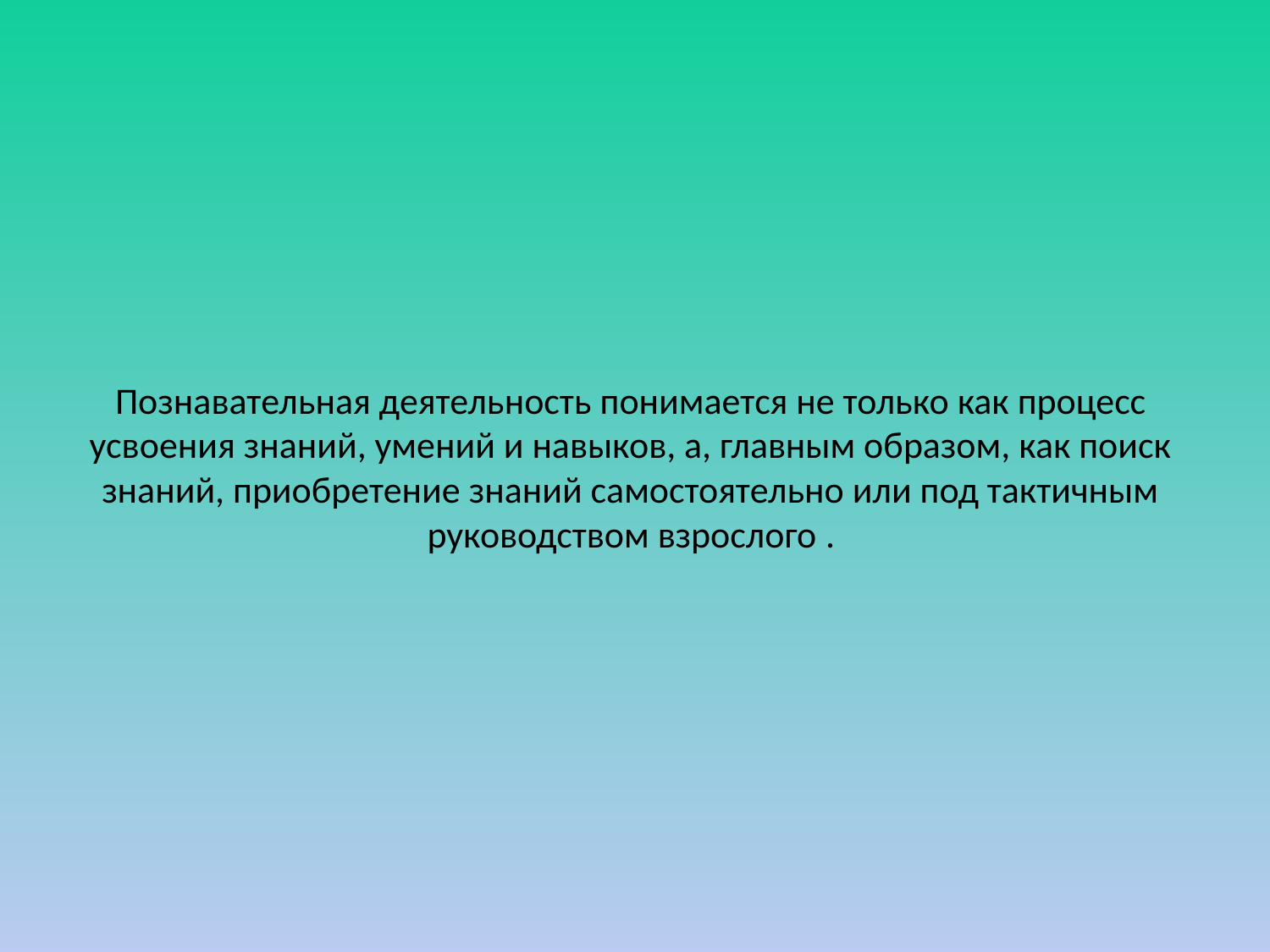

# Познавательная деятельность понимается не только как процесс усвоения знаний, умений и навыков, а, главным образом, как поиск знаний, приобретение знаний самостоятельно или под тактичным руководством взрослого .